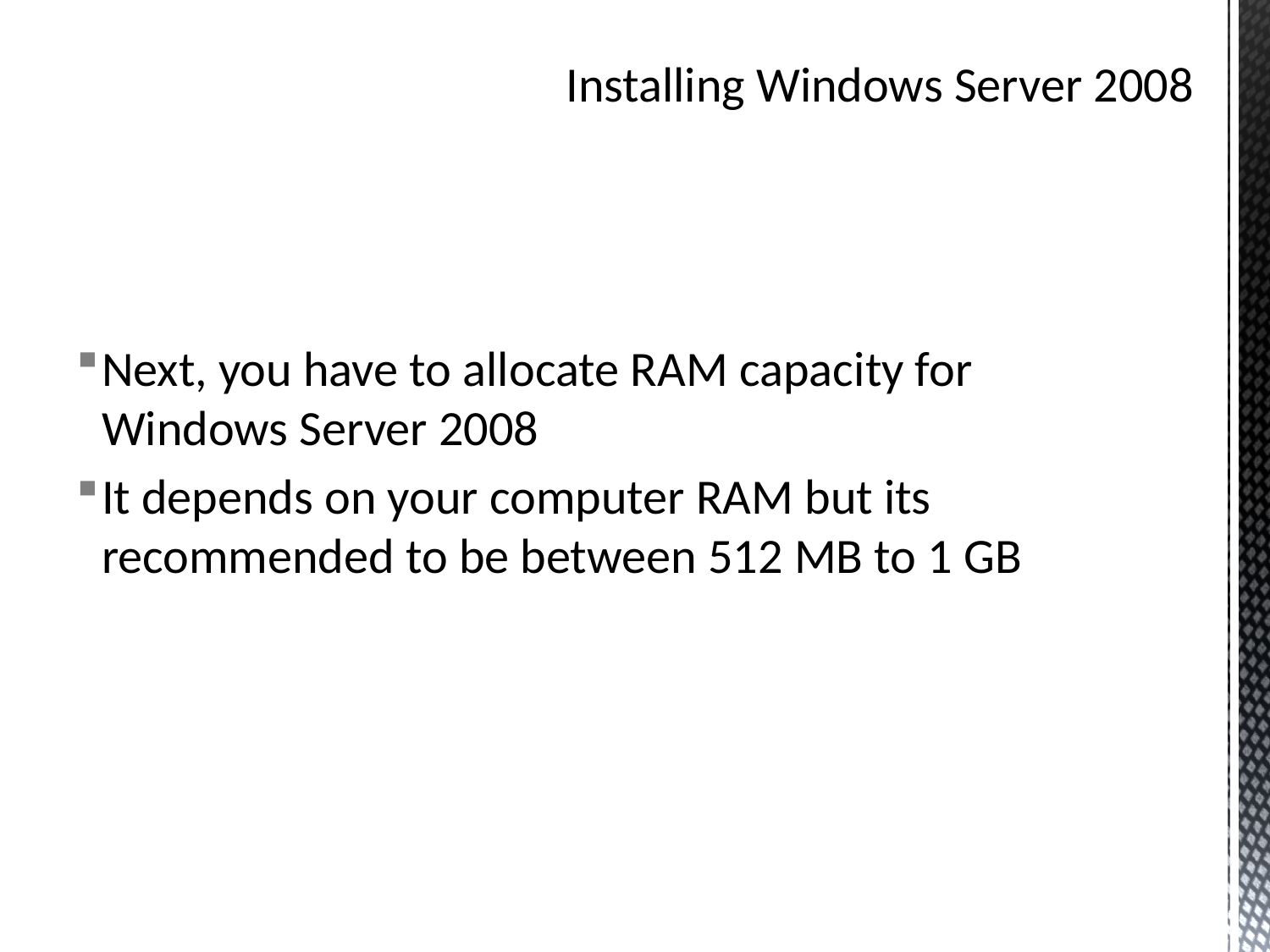

# Installing Windows Server 2008
Next, you have to allocate RAM capacity for Windows Server 2008
It depends on your computer RAM but its recommended to be between 512 MB to 1 GB